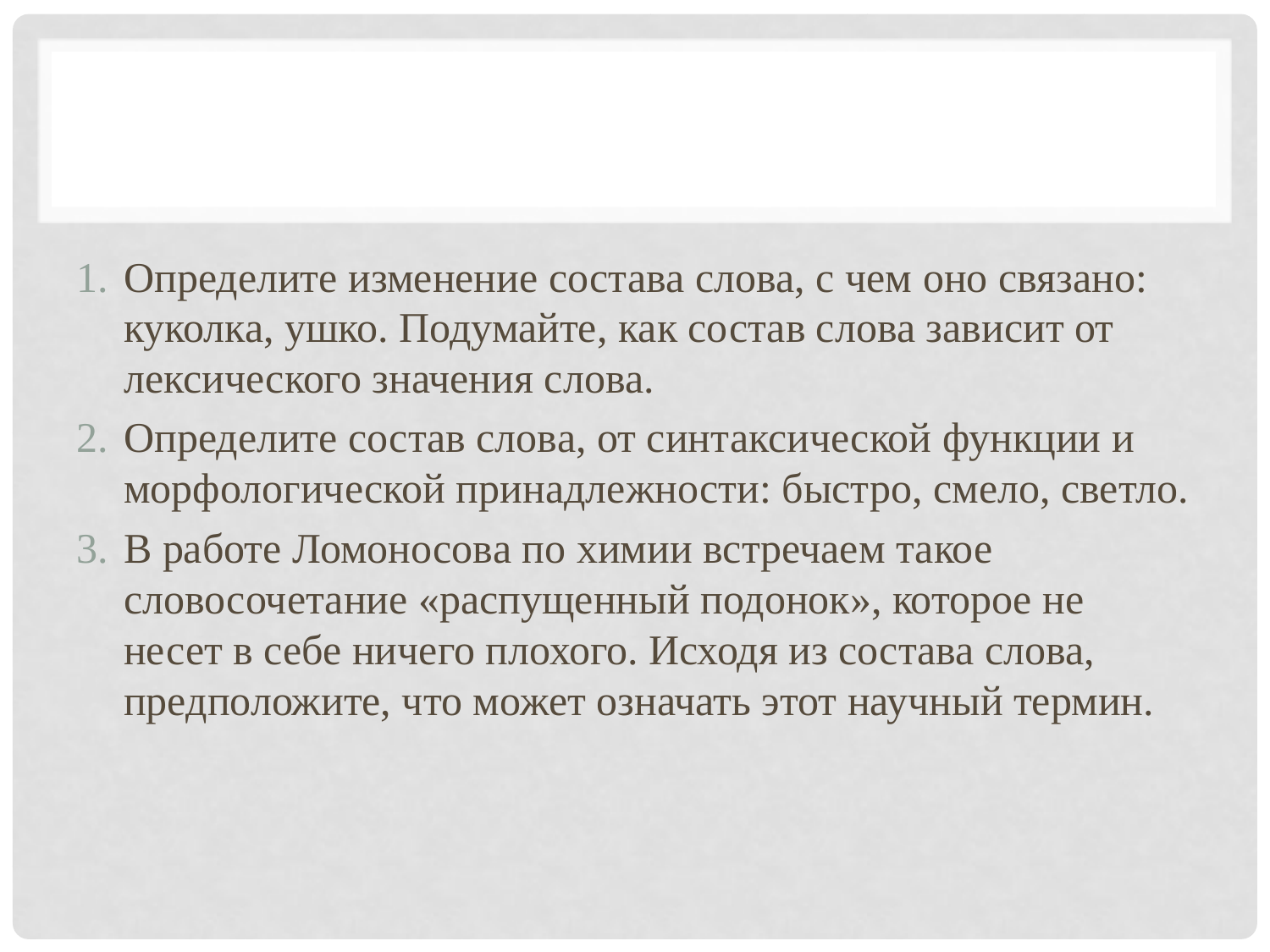

#
Определите изменение состава слова, с чем оно связано: куколка, ушко. Подумайте, как состав слова зависит от лексического значения слова.
Определите состав слова, от синтаксической функции и морфологической принадлежности: быстро, смело, светло.
В работе Ломоносова по химии встречаем такое словосочетание «распущенный подонок», которое не несет в себе ничего плохого. Исходя из состава слова, предположите, что может означать этот научный термин.